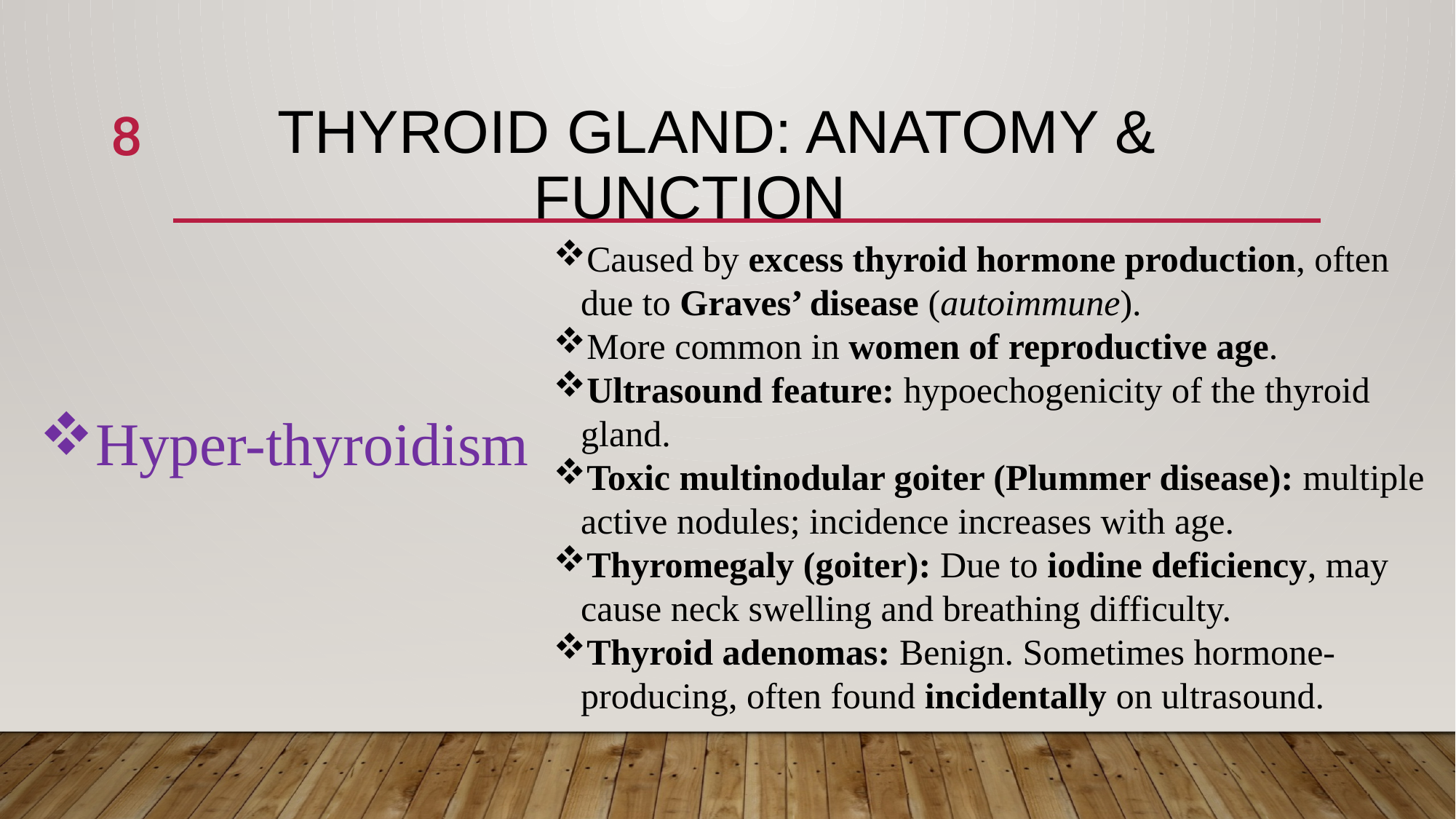

8
# Thyroid Gland: Anatomy & Function
Caused by excess thyroid hormone production, often due to Graves’ disease (autoimmune).
More common in women of reproductive age.
Ultrasound feature: hypoechogenicity of the thyroid gland.
Toxic multinodular goiter (Plummer disease): multiple active nodules; incidence increases with age.
Thyromegaly (goiter): Due to iodine deficiency, may cause neck swelling and breathing difficulty.
Thyroid adenomas: Benign. Sometimes hormone-producing, often found incidentally on ultrasound.
Hyper-thyroidism